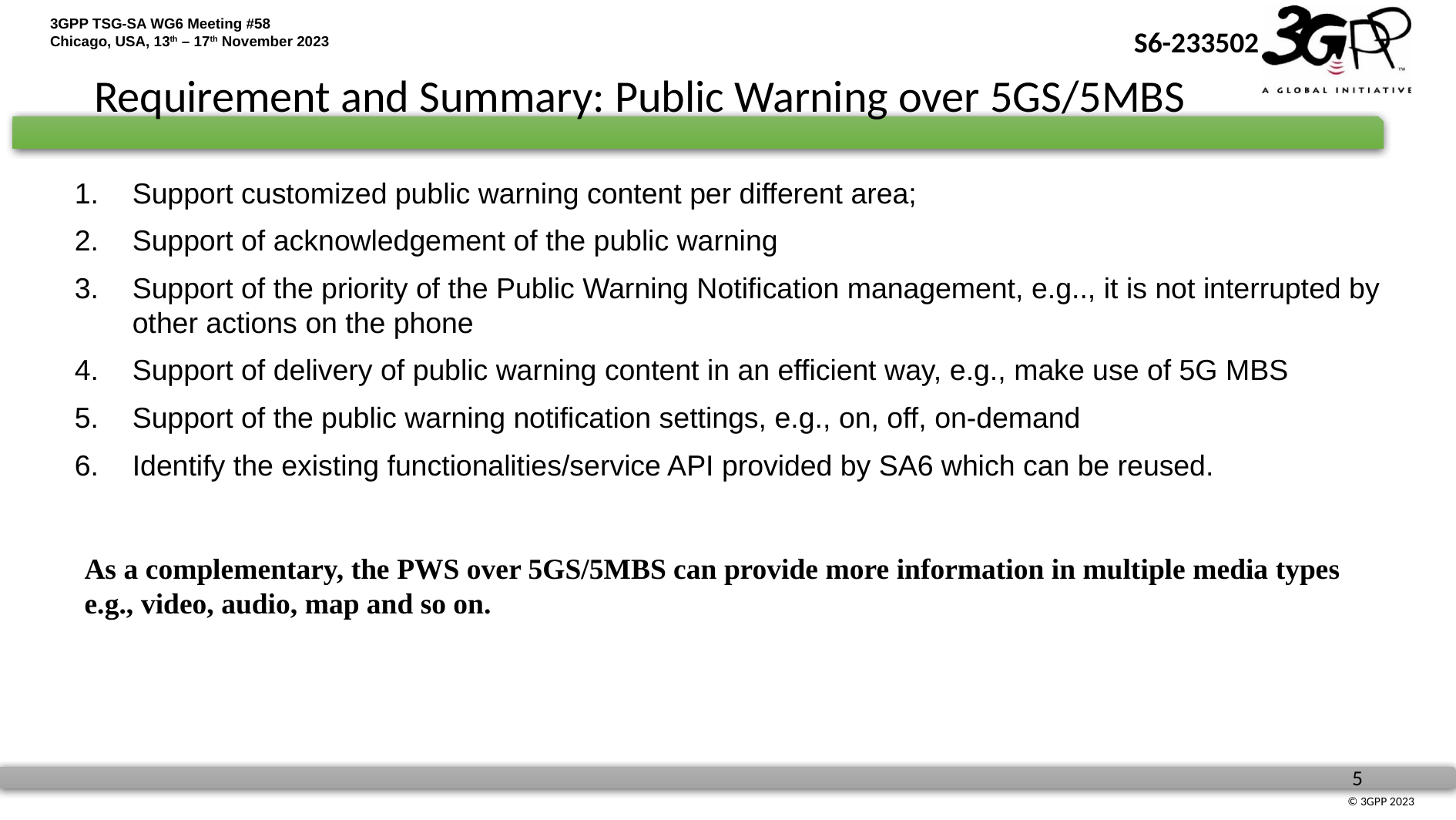

Requirement and Summary: Public Warning over 5GS/5MBS
Support customized public warning content per different area;
Support of acknowledgement of the public warning
Support of the priority of the Public Warning Notification management, e.g.., it is not interrupted by other actions on the phone
Support of delivery of public warning content in an efficient way, e.g., make use of 5G MBS
Support of the public warning notification settings, e.g., on, off, on-demand
Identify the existing functionalities/service API provided by SA6 which can be reused.
As a complementary, the PWS over 5GS/5MBS can provide more information in multiple media types e.g., video, audio, map and so on.